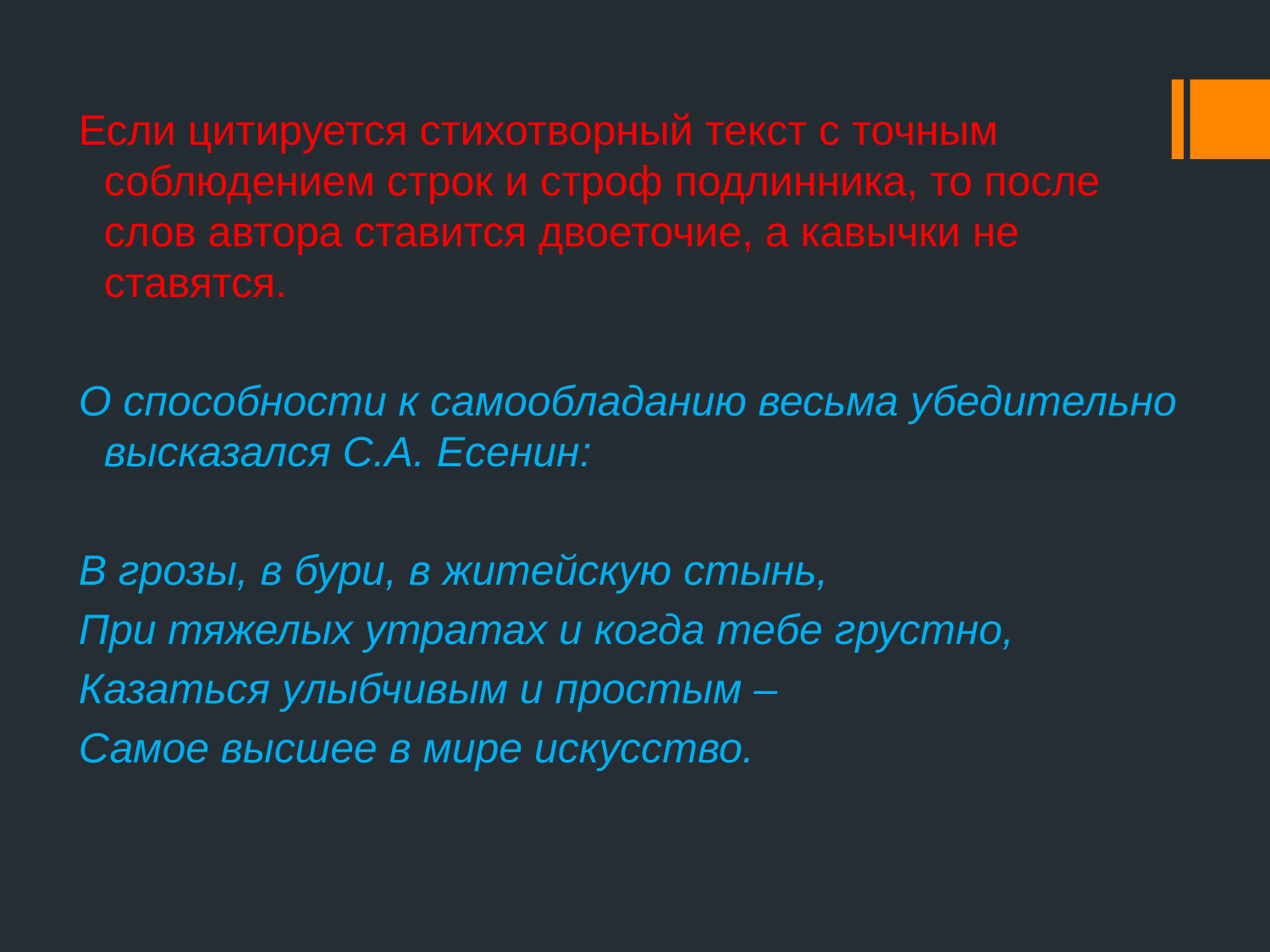

Если цитируется стихотворный текст с точным соблюдением строк и строф подлинника, то после слов автора ставится двоеточие, а кавычки не ставятся.

О способности к самообладанию весьма убедительно высказался С.А. Есенин:

В грозы, в бури, в житейскую стынь,
При тяжелых утратах и когда тебе грустно,
Казаться улыбчивым и простым –
Самое высшее в мире искусство.